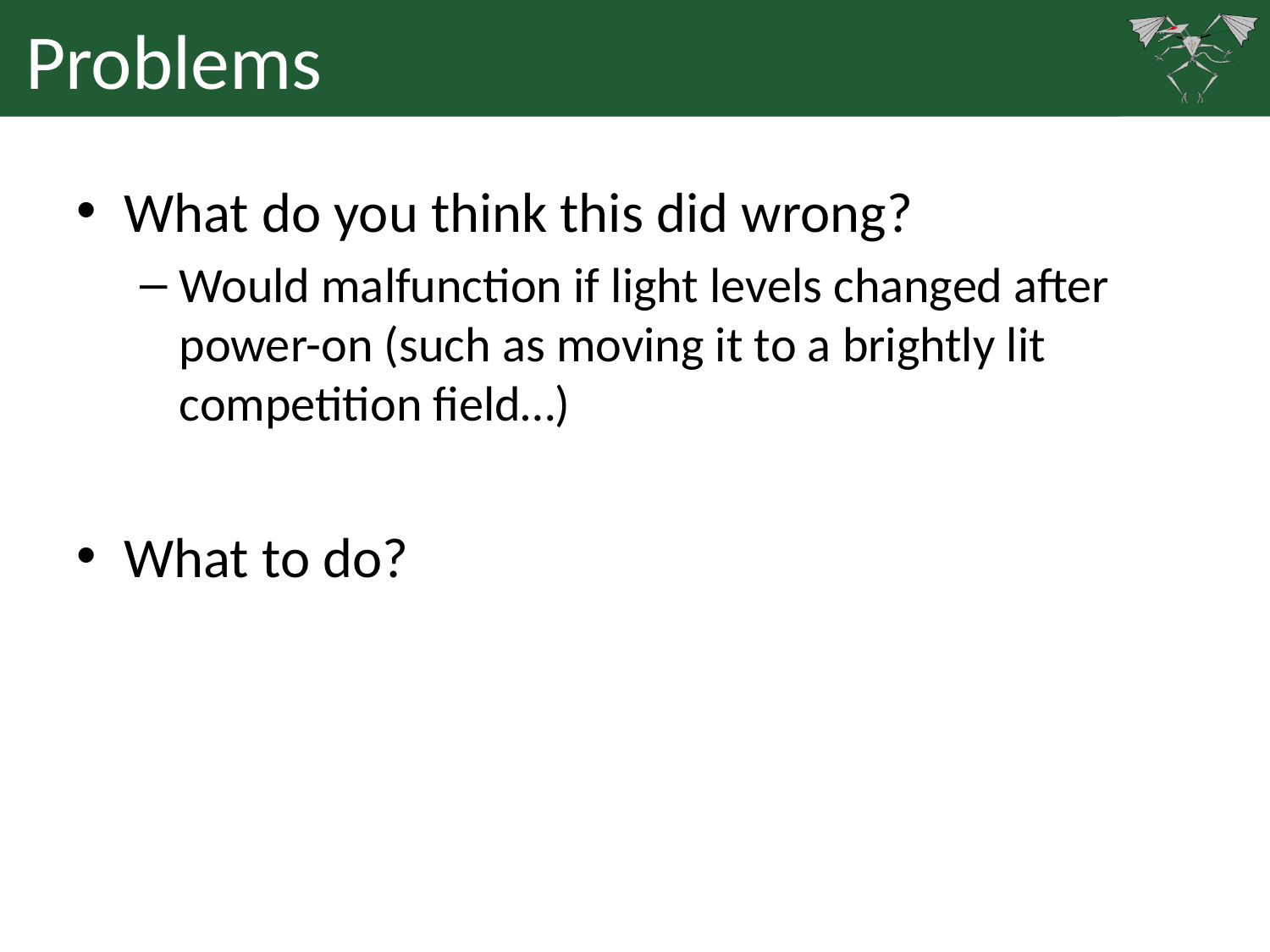

# Problems
What do you think this did wrong?
Would malfunction if light levels changed after power-on (such as moving it to a brightly lit competition field…)

What to do?